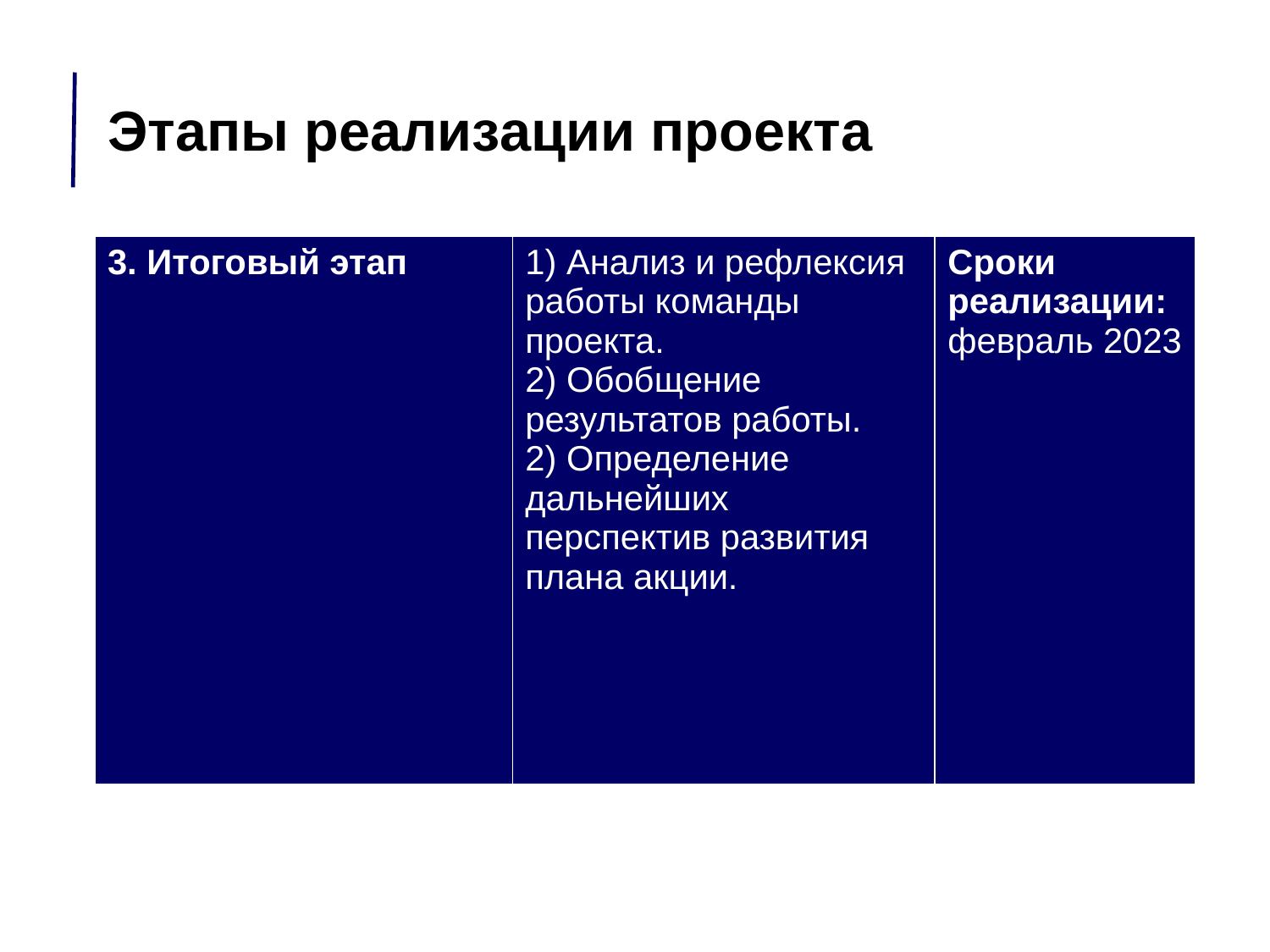

# Этапы реализации проекта
| 3. Итоговый этап | 1) Анализ и рефлексия работы команды проекта. 2) Обобщение результатов работы. 2) Определение дальнейших перспектив развития плана акции. | Сроки реализации: февраль 2023 |
| --- | --- | --- |
Задачи: